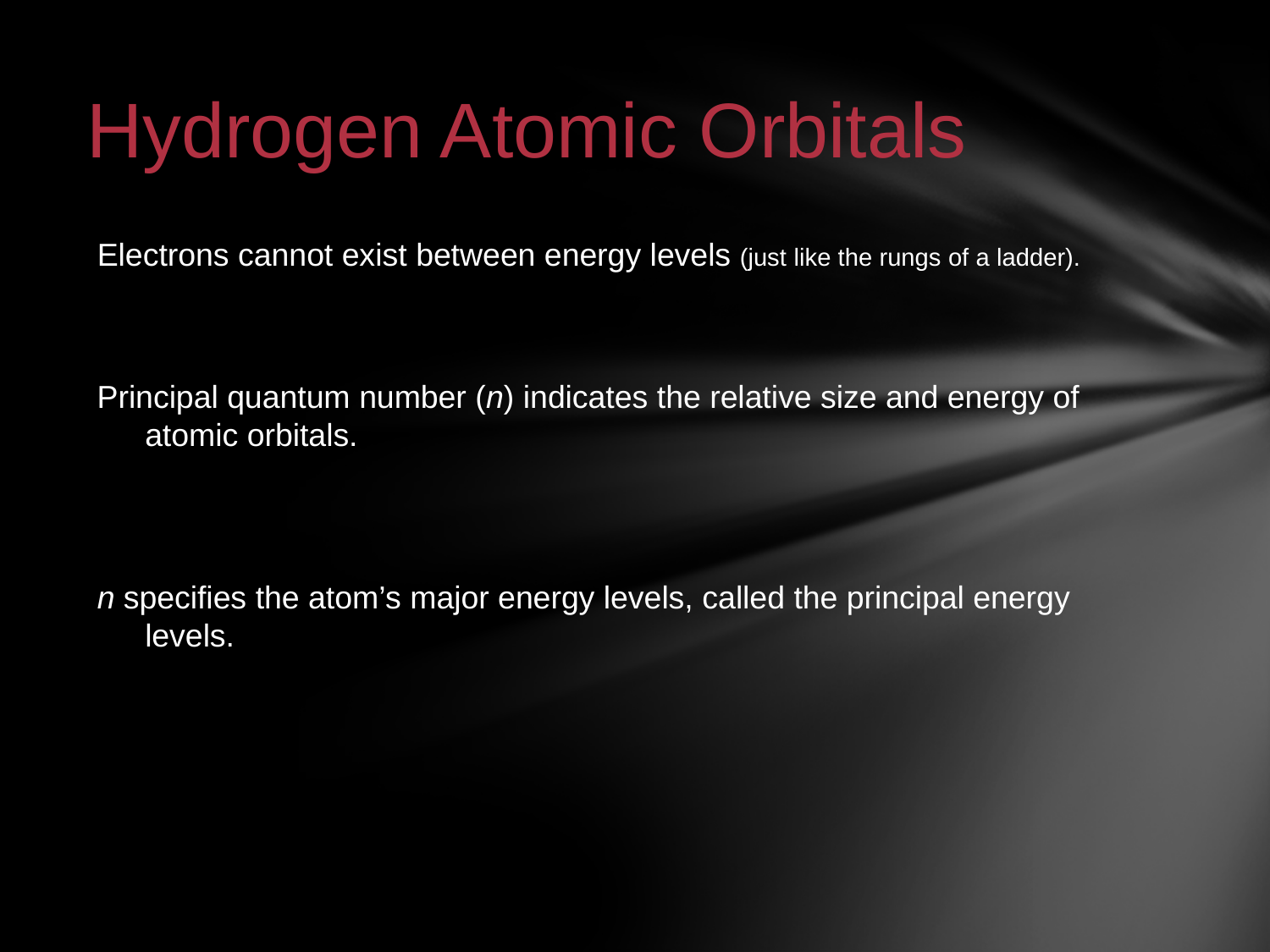

#
Hydrogen Atomic Orbitals
Electrons cannot exist between energy levels (just like the rungs of a ladder).
Principal quantum number (n) indicates the relative size and energy of atomic orbitals.
n specifies the atom’s major energy levels, called the principal energy levels.